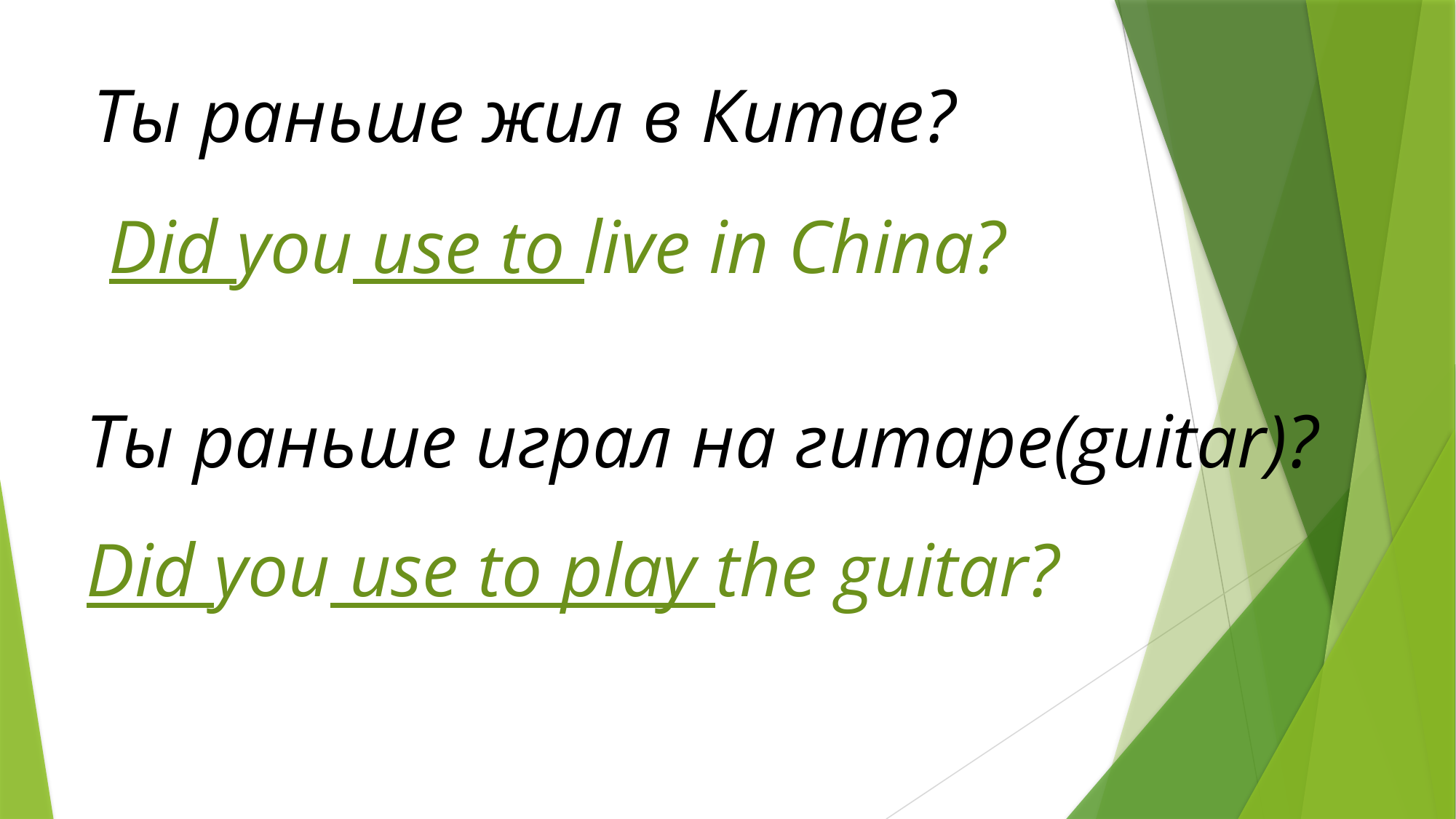

Ты раньше жил в Китае?

Did you use to live in China?
Ты раньше играл на гитаре(guitar)?
Did you use to play the guitar?